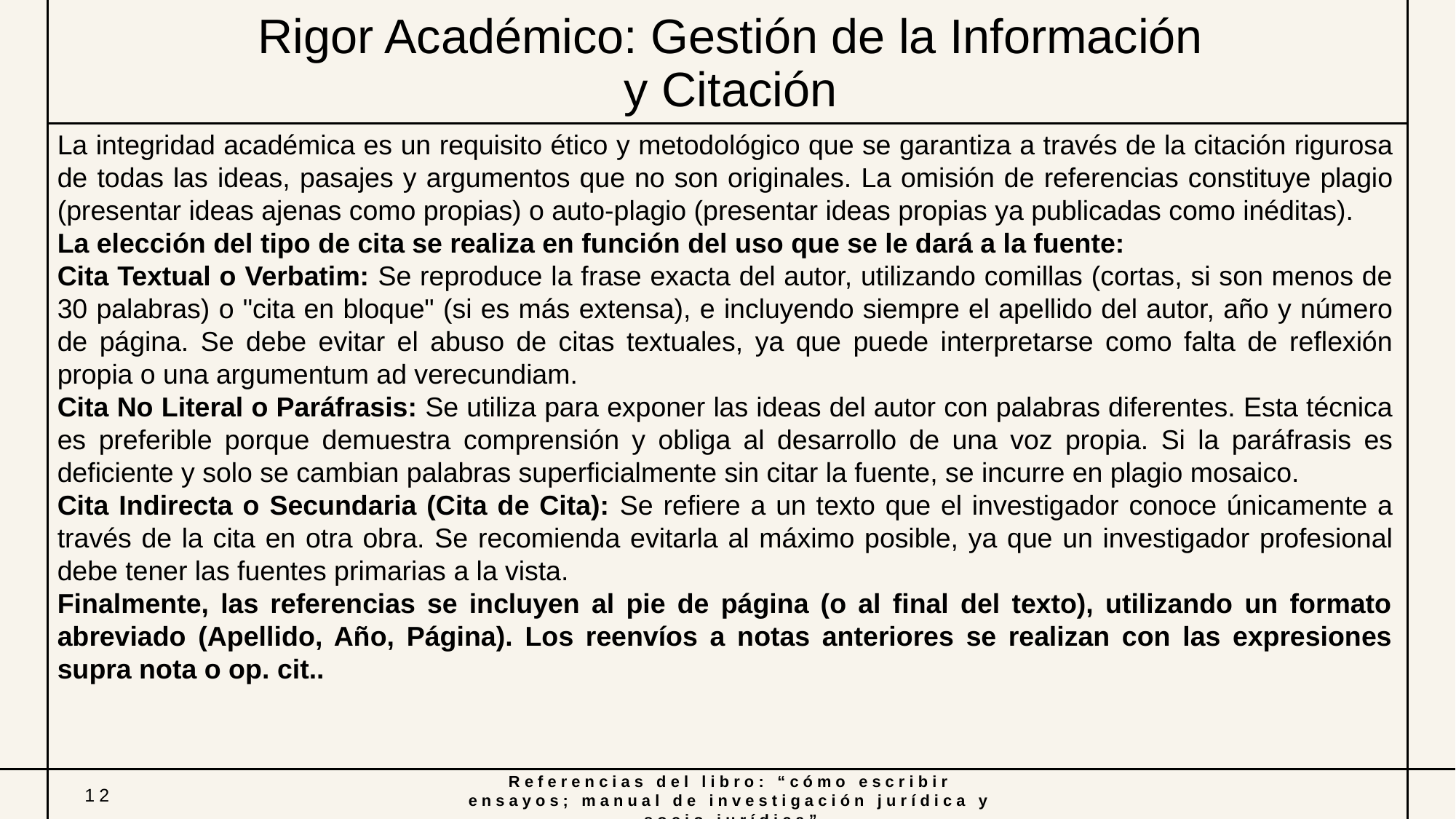

# Rigor Académico: Gestión de la Información y Citación
La integridad académica es un requisito ético y metodológico que se garantiza a través de la citación rigurosa de todas las ideas, pasajes y argumentos que no son originales. La omisión de referencias constituye plagio (presentar ideas ajenas como propias) o auto-plagio (presentar ideas propias ya publicadas como inéditas).
La elección del tipo de cita se realiza en función del uso que se le dará a la fuente:
Cita Textual o Verbatim: Se reproduce la frase exacta del autor, utilizando comillas (cortas, si son menos de 30 palabras) o "cita en bloque" (si es más extensa), e incluyendo siempre el apellido del autor, año y número de página. Se debe evitar el abuso de citas textuales, ya que puede interpretarse como falta de reflexión propia o una argumentum ad verecundiam.
Cita No Literal o Paráfrasis: Se utiliza para exponer las ideas del autor con palabras diferentes. Esta técnica es preferible porque demuestra comprensión y obliga al desarrollo de una voz propia. Si la paráfrasis es deficiente y solo se cambian palabras superficialmente sin citar la fuente, se incurre en plagio mosaico.
Cita Indirecta o Secundaria (Cita de Cita): Se refiere a un texto que el investigador conoce únicamente a través de la cita en otra obra. Se recomienda evitarla al máximo posible, ya que un investigador profesional debe tener las fuentes primarias a la vista.
Finalmente, las referencias se incluyen al pie de página (o al final del texto), utilizando un formato abreviado (Apellido, Año, Página). Los reenvíos a notas anteriores se realizan con las expresiones supra nota o op. cit..
Referencias del libro: “cómo escribir ensayos; manual de investigación jurídica y socio jurídica”

12